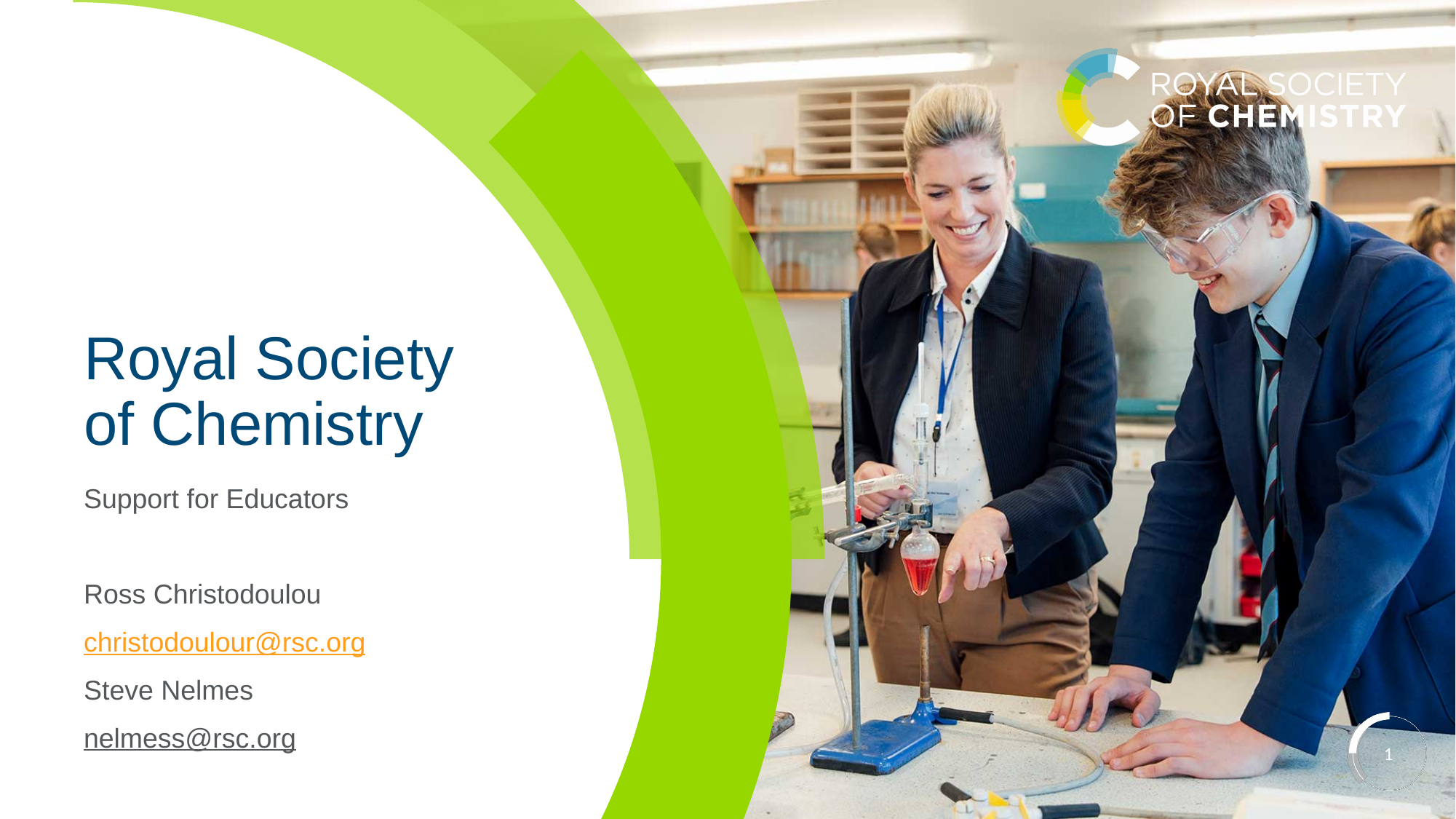

# Royal Society of Chemistry
Support for Educators

Ross Christodoulou
christodoulour@rsc.org
Steve Nelmes
nelmess@rsc.org
1